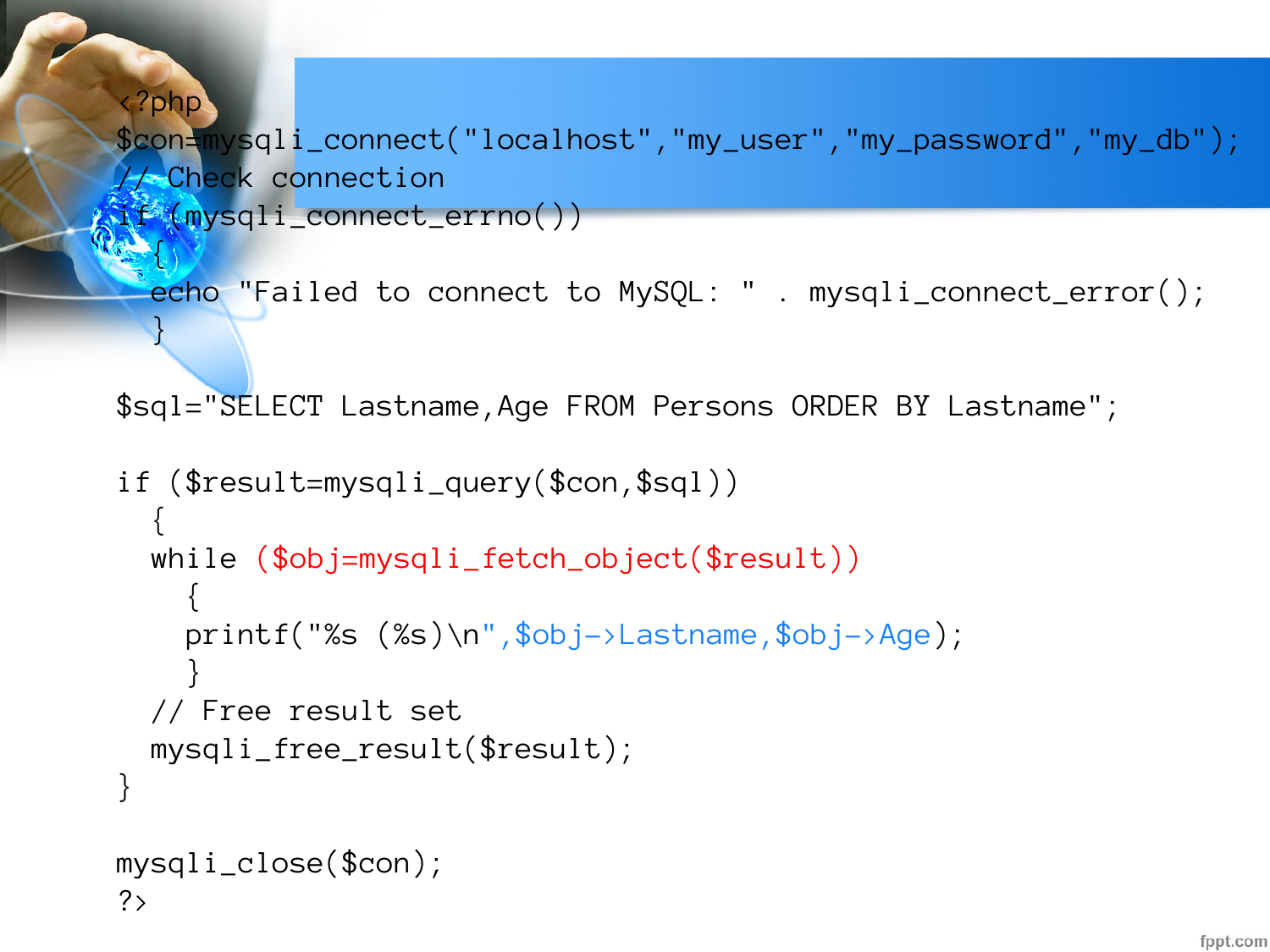

<?php
$con=mysqli_connect("localhost","my_user","my_password","my_db");
// Check connection
if (mysqli_connect_errno())
  {
  echo "Failed to connect to MySQL: " . mysqli_connect_error();
  }
$sql="SELECT Lastname,Age FROM Persons ORDER BY Lastname";
if ($result=mysqli_query($con,$sql))
  {
  while ($obj=mysqli_fetch_object($result))
    {
    printf("%s (%s)\n",$obj->Lastname,$obj->Age);
    }
  // Free result set
  mysqli_free_result($result);
}
mysqli_close($con);
?>
#